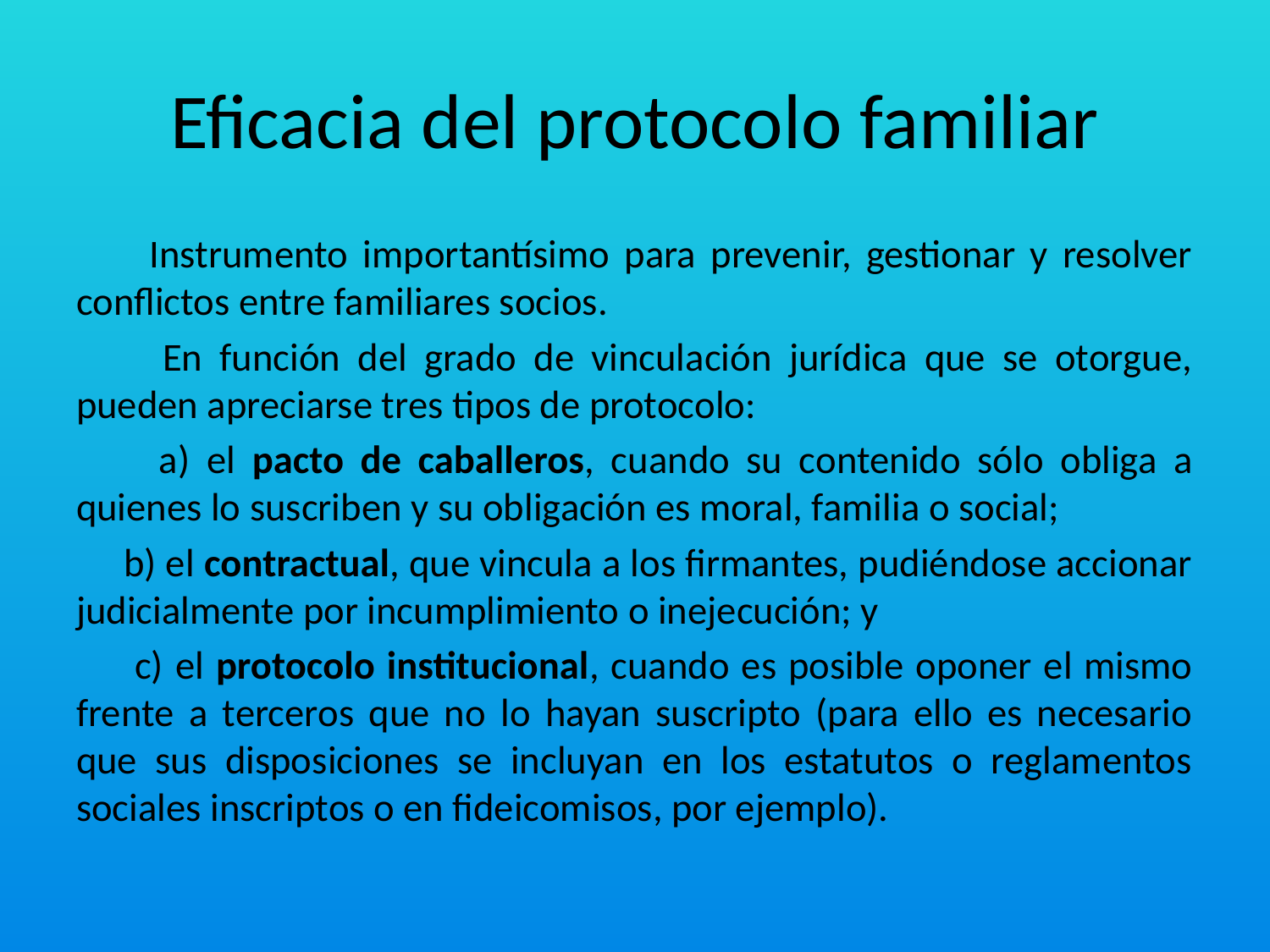

# Eficacia del protocolo familiar
     Instrumento importantísimo para prevenir, gestionar y resolver conflictos entre familiares socios.
     En función del grado de vinculación jurídica que se otorgue, pueden apreciarse tres tipos de protocolo:
     a) el pacto de caballeros, cuando su contenido sólo obliga a quienes lo suscriben y su obligación es moral, familia o social;
     b) el contractual, que vincula a los firmantes, pudiéndose accionar judicialmente por incumplimiento o inejecución; y
     c) el protocolo institucional, cuando es posible oponer el mismo frente a terceros que no lo hayan suscripto (para ello es necesario que sus disposiciones se incluyan en los estatutos o reglamentos sociales inscriptos o en fideicomisos, por ejemplo).